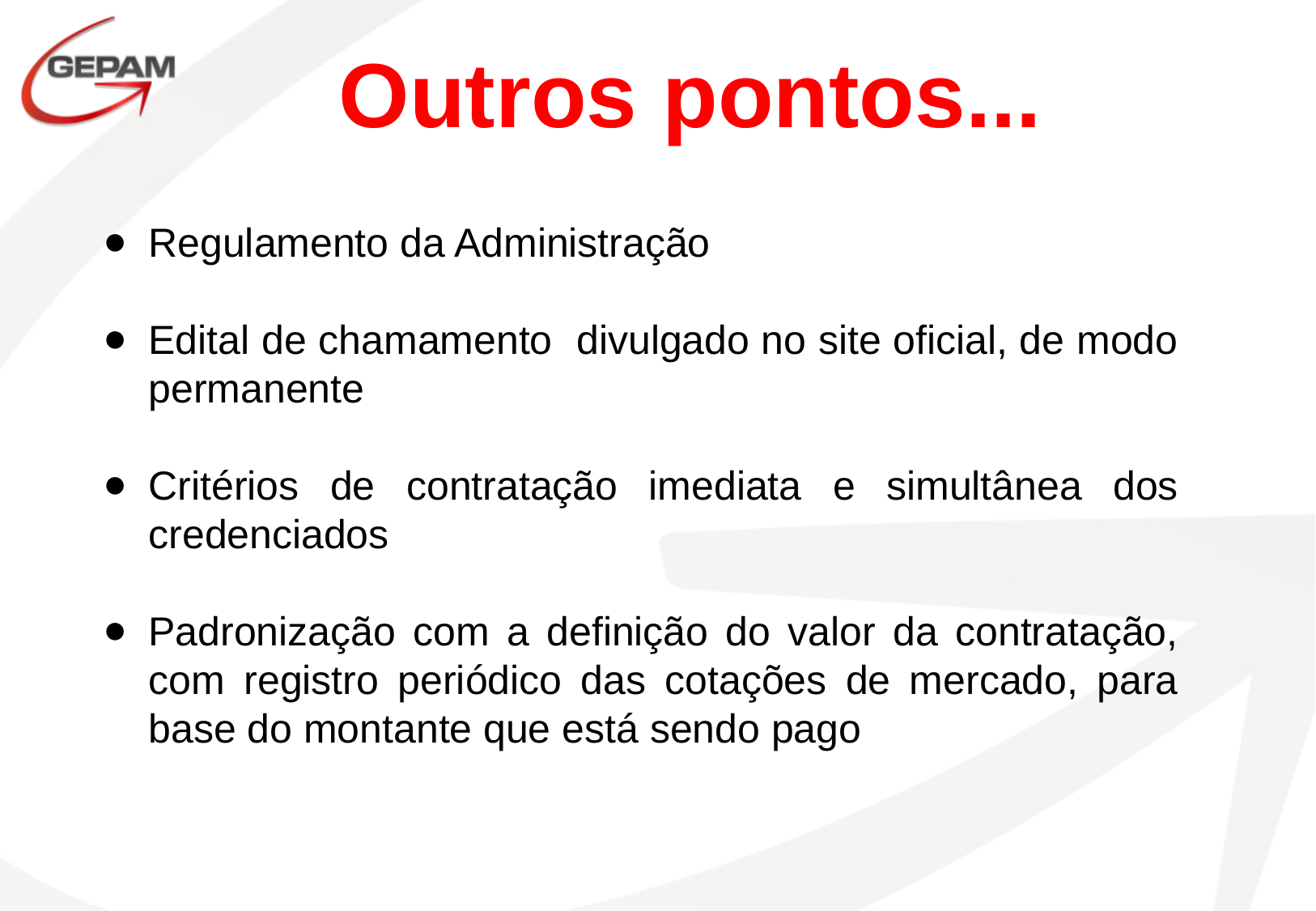

# Outros pontos...
Regulamento da Administração

Edital de chamamento  divulgado no site oficial, de modo permanente

Critérios de contratação imediata e simultânea dos credenciados

Padronização com a definição do valor da contratação, com registro periódico das cotações de mercado, para base do montante que está sendo pago